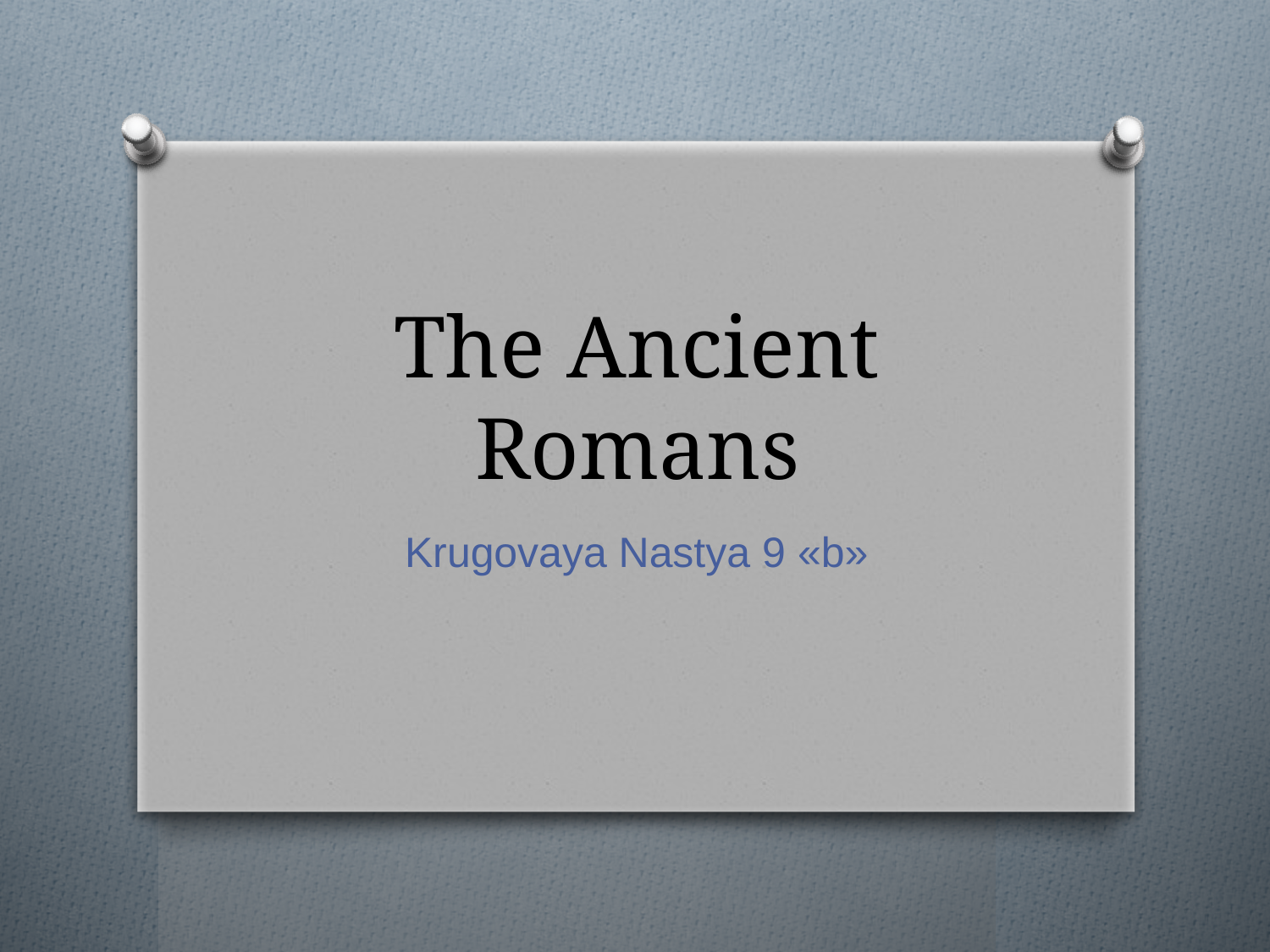

# The Ancient Romans
Krugovaya Nastya 9 «b»